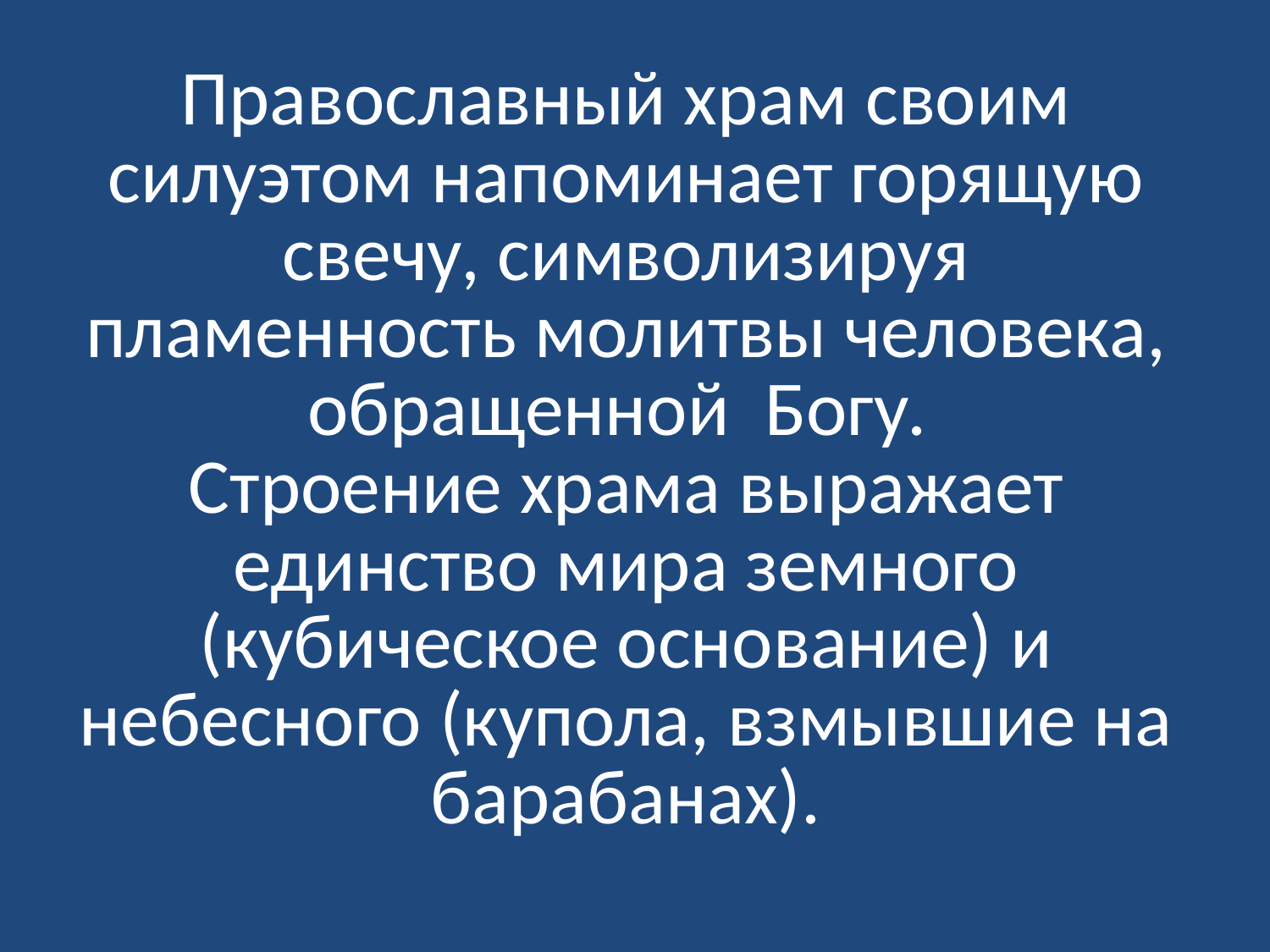

# Православный храм своим силуэтом напоминает горящую свечу, символизируя пламенность молитвы человека, обращенной  Богу. Строение храма выражает единство мира земного (кубическое основание) и небесного (купола, взмывшие на барабанах).